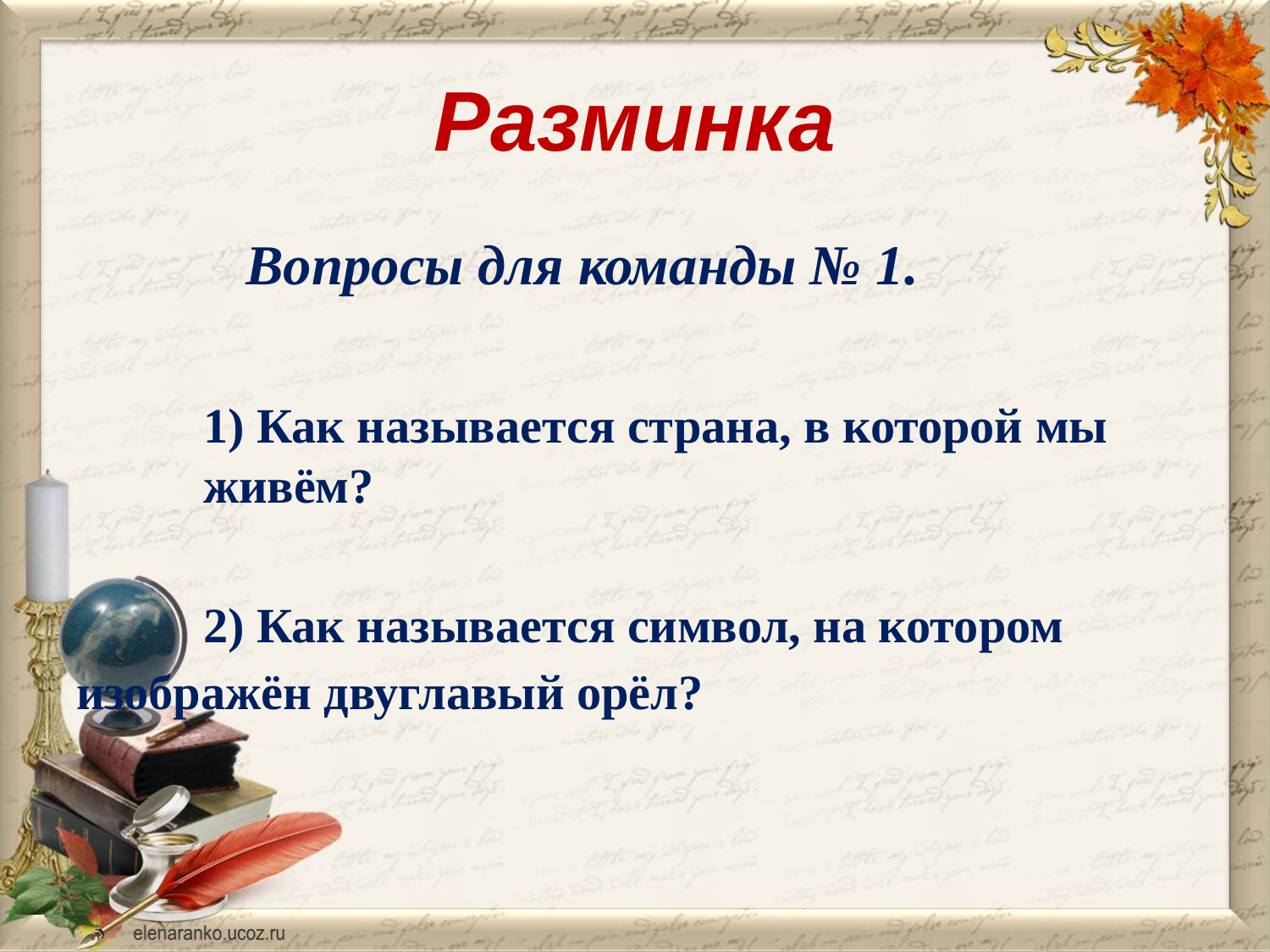

# Разминка
	   Вопросы для команды № 1.

	1) Как называется страна, в которой мы   	живём?

	2) Как называется символ, на котором 	изображён двуглавый орёл?